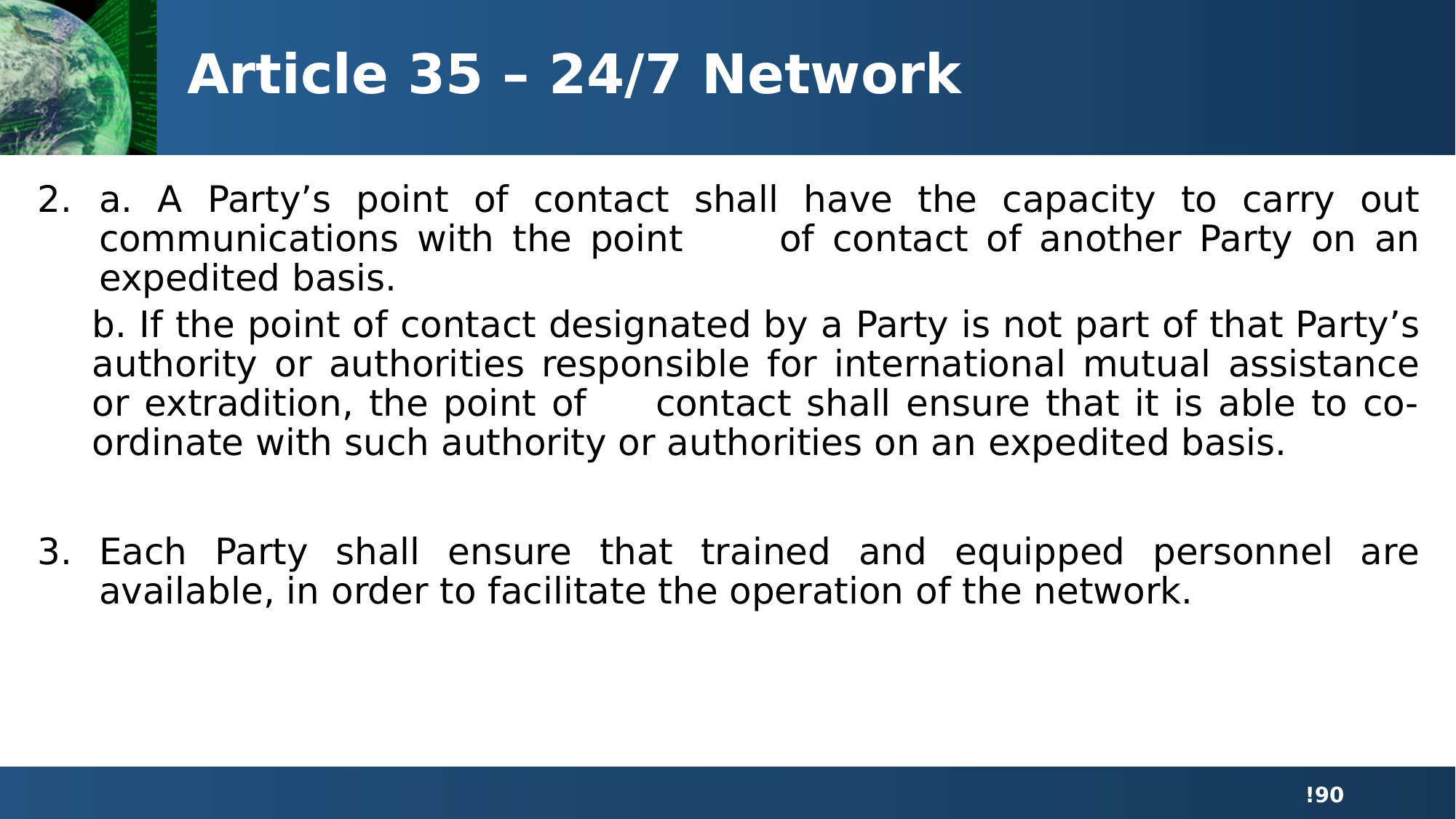

Article 35 – 24/7 Network
a. A Party’s point of contact shall have the capacity to carry out communications with the point 	of contact of another Party on an expedited basis.
b. If the point of contact designated by a Party is not part of that Party’s authority or authorities responsible for international mutual assistance or extradition, the point of 	contact shall ensure that it is able to co-ordinate with such authority or authorities on an expedited basis.

Each Party shall ensure that trained and equipped personnel are available, in order to facilitate the operation of the network.
!90